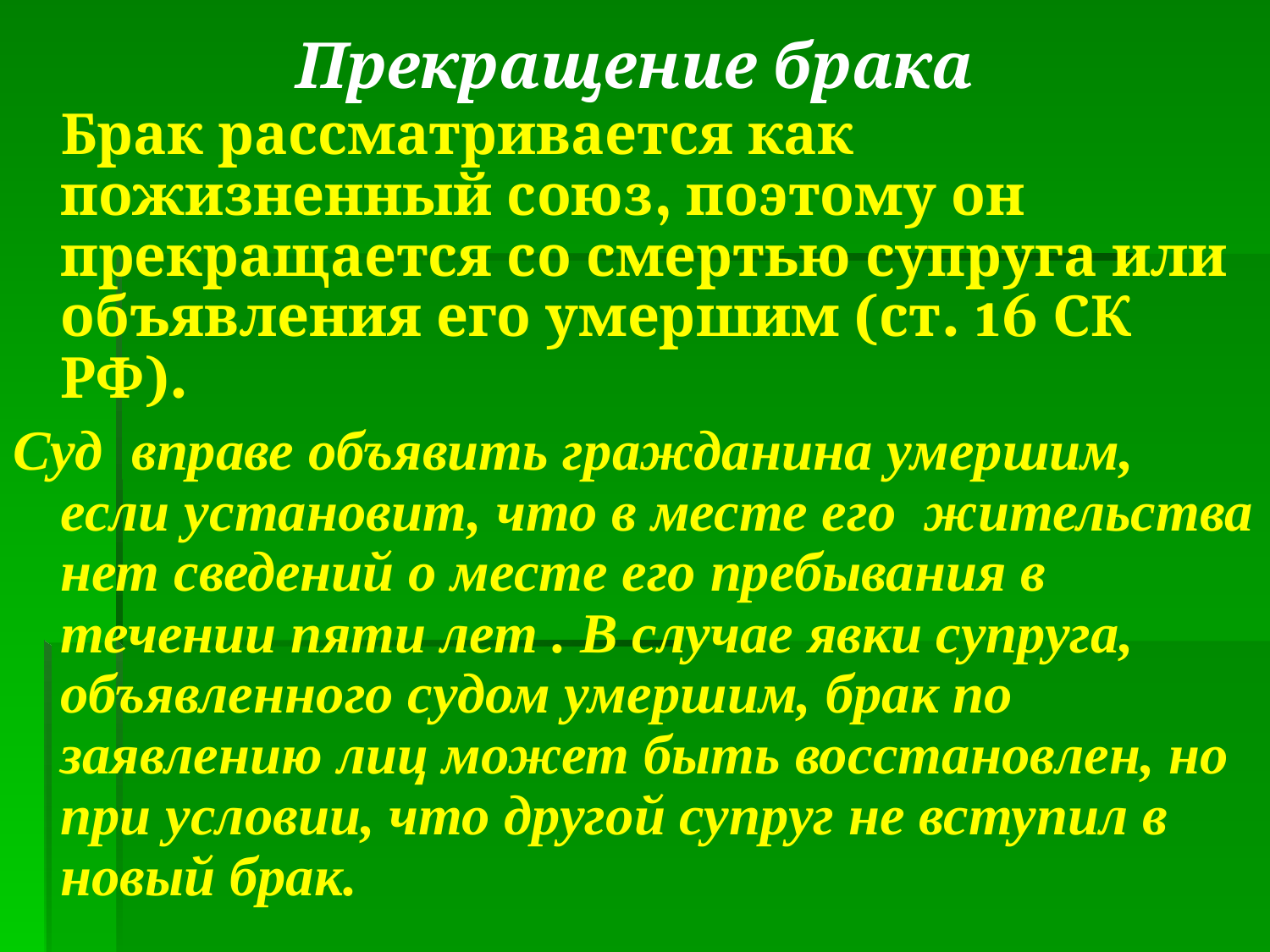

# Прекращение брака
    Брак рассматривается как пожизненный союз, поэтому он прекращается со смертью супруга или объявления его умершим (ст. 16 СК РФ).
Суд  вправе объявить гражданина умершим, если установит, что в месте его  жительства нет сведений о месте его пребывания в течении пяти лет . В случае явки супруга, объявленного судом умершим, брак по заявлению лиц может быть восстановлен, но при условии, что другой супруг не вступил в новый брак.